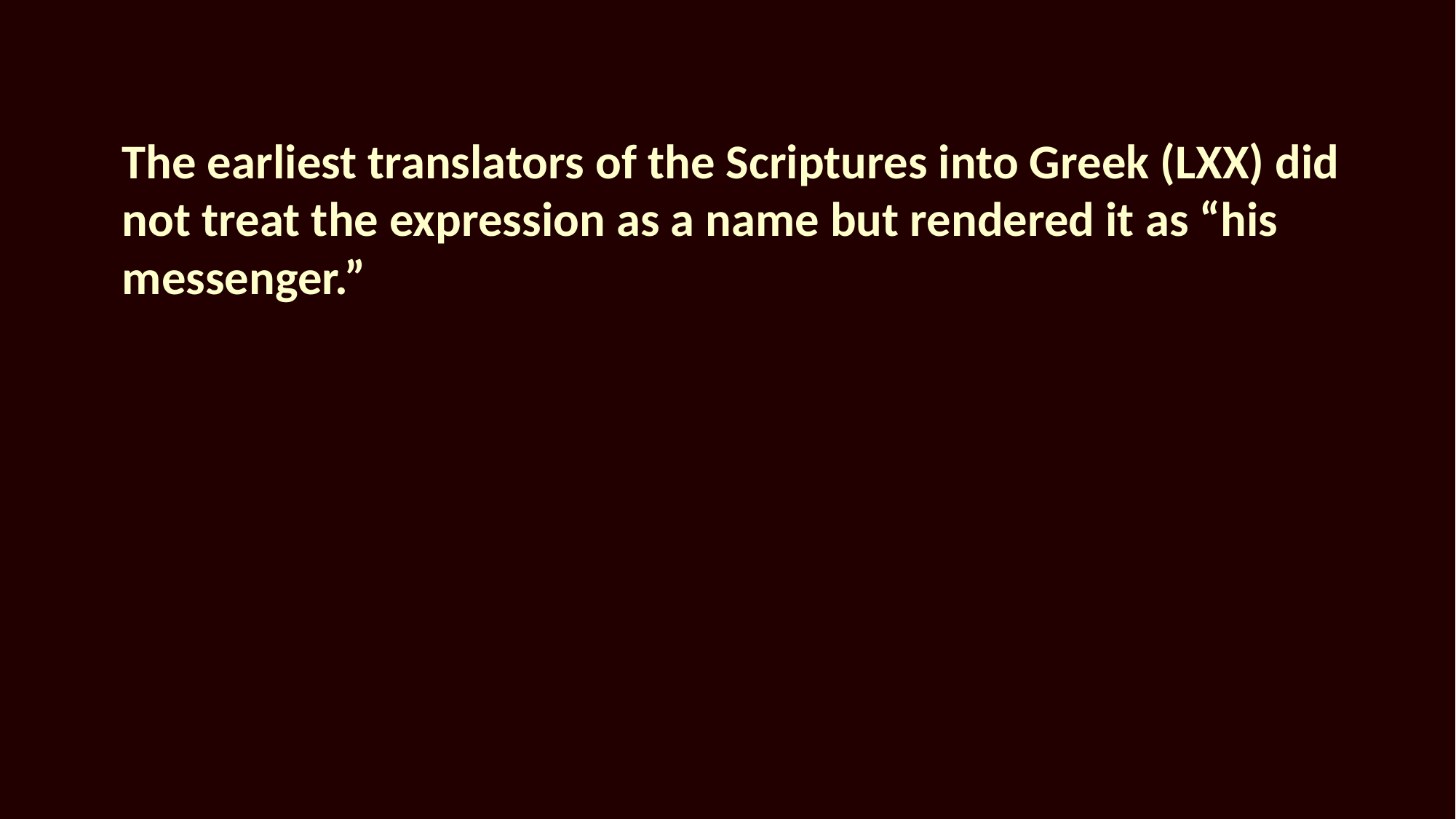

The earliest translators of the Scriptures into Greek (LXX) did not treat the expression as a name but rendered it as “his messenger.”